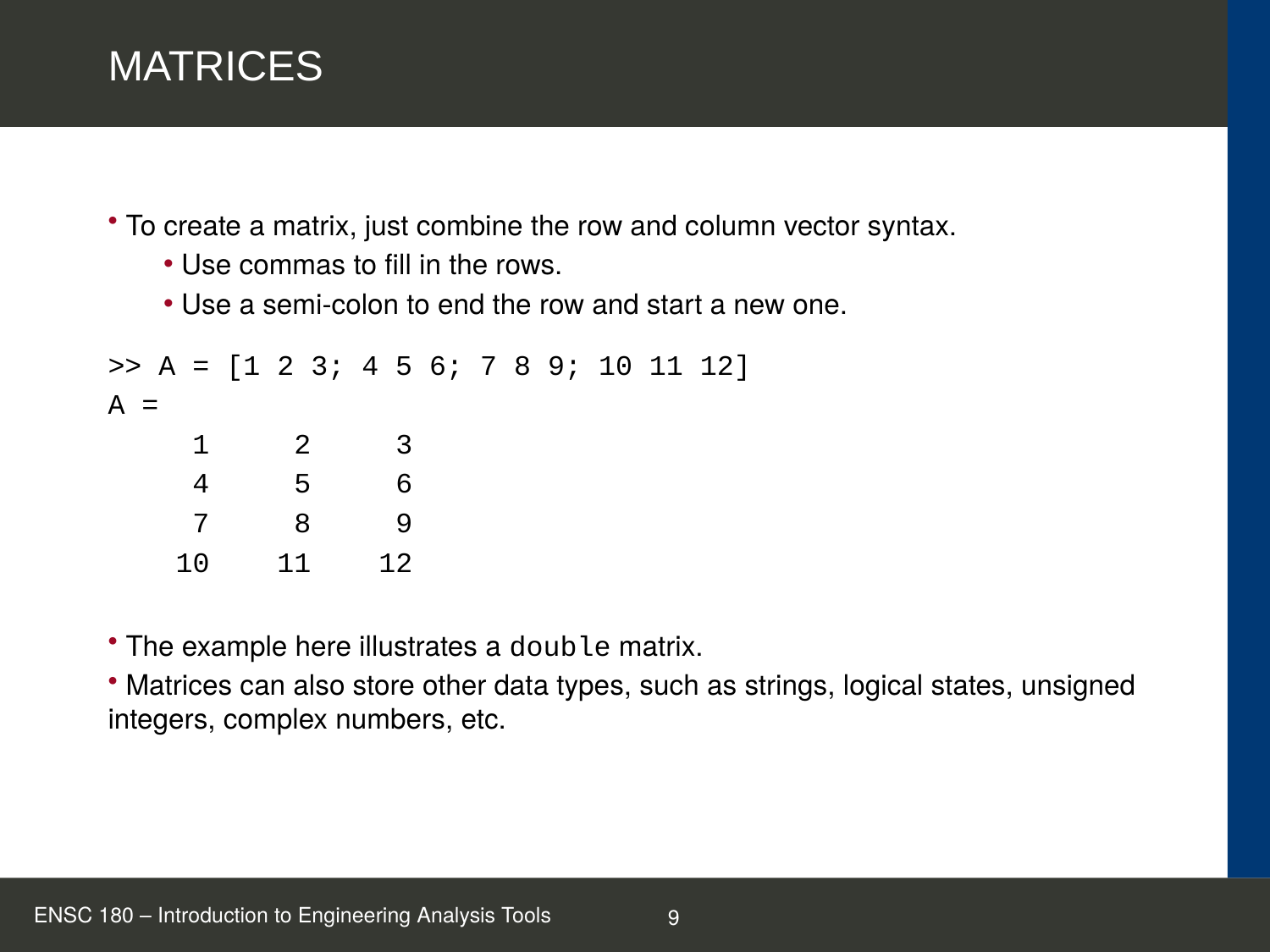

# MATRICES
 To create a matrix, just combine the row and column vector syntax.
 Use commas to fill in the rows.
 Use a semi-colon to end the row and start a new one.
>> A = [1 2 3; 4 5 6; 7 8 9; 10 11 12]
A =
     1     2     3
     4     5     6
     7     8     9
    10    11    12

 The example here illustrates a double matrix.
 Matrices can also store other data types, such as strings, logical states, unsigned integers, complex numbers, etc.
ENSC 180 – Introduction to Engineering Analysis Tools